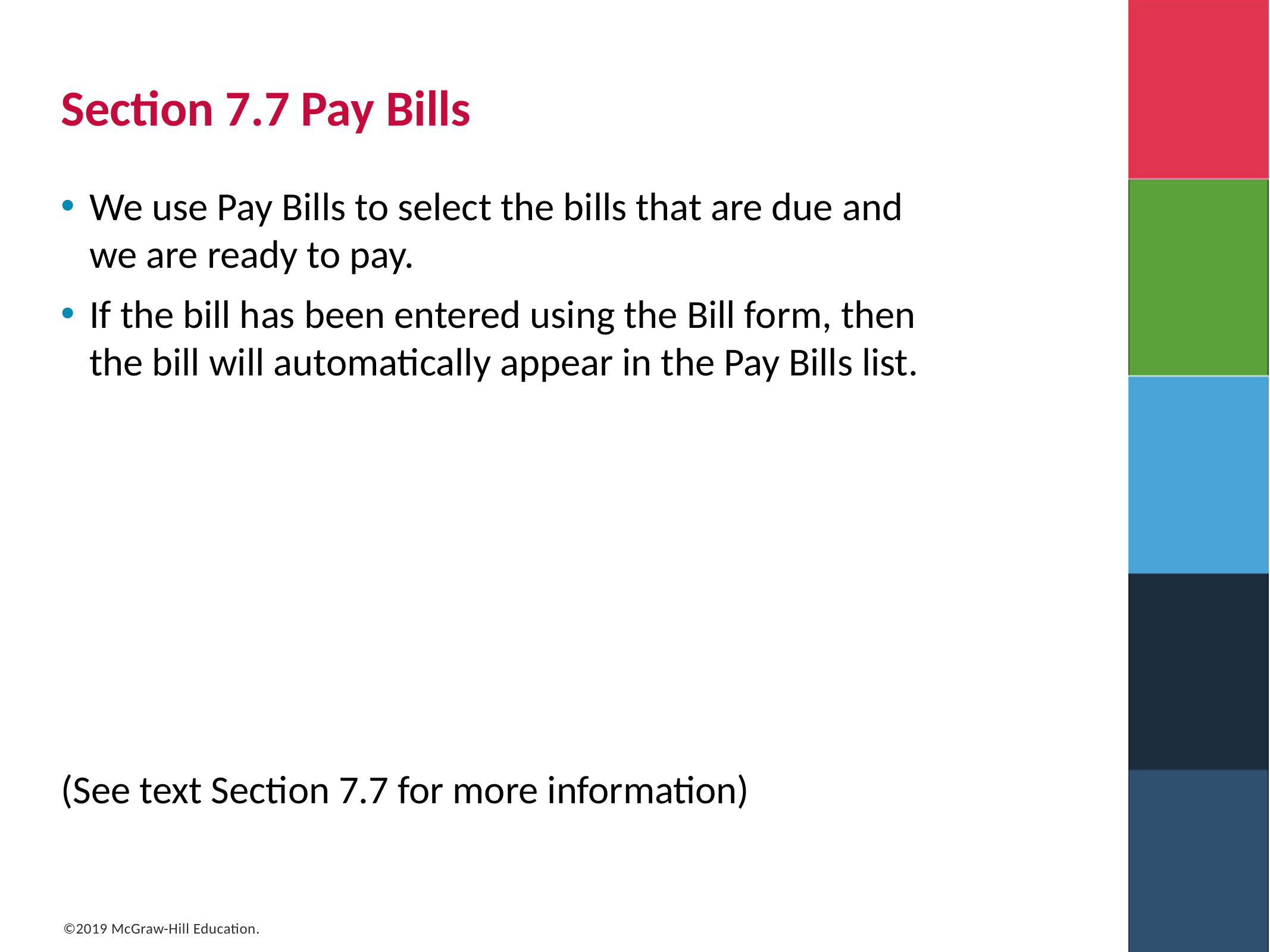

# Section 7.7 Pay Bills
We use Pay Bills to select the bills that are due and we are ready to pay.
If the bill has been entered using the Bill form, then the bill will automatically appear in the Pay Bills list.
(See text Section 7.7 for more information)